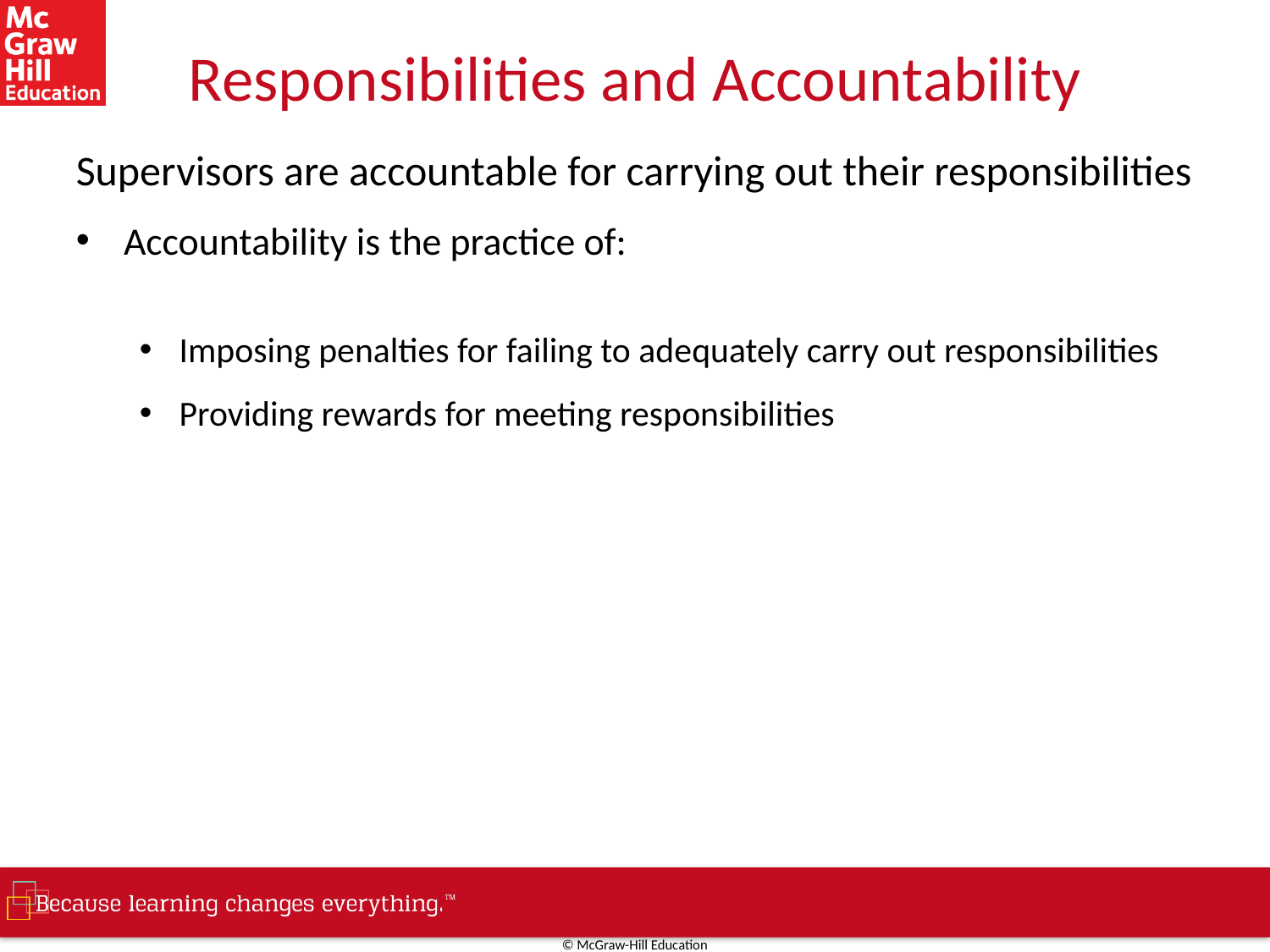

# Responsibilities and Accountability
Supervisors are accountable for carrying out their responsibilities
Accountability is the practice of:

Imposing penalties for failing to adequately carry out responsibilities
Providing rewards for meeting responsibilities